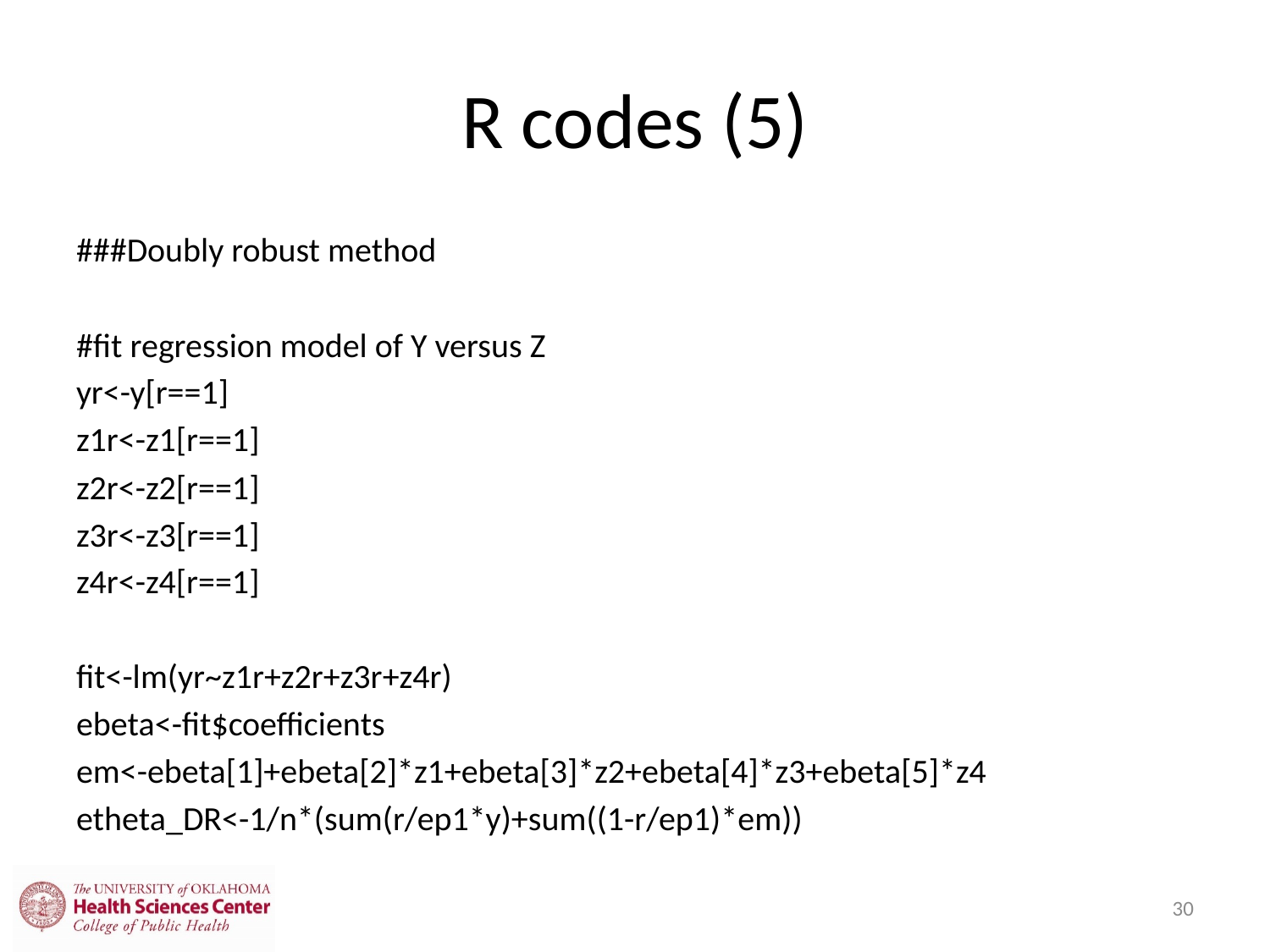

# R codes (5)
###Doubly robust method

#fit regression model of Y versus Z
yr<-y[r==1]
z1r<-z1[r==1]
z2r<-z2[r==1]
z3r<-z3[r==1]
z4r<-z4[r==1]

fit<-lm(yr~z1r+z2r+z3r+z4r)
ebeta<-fit$coefficients
em<-ebeta[1]+ebeta[2]*z1+ebeta[3]*z2+ebeta[4]*z3+ebeta[5]*z4
etheta_DR<-1/n*(sum(r/ep1*y)+sum((1-r/ep1)*em))

30